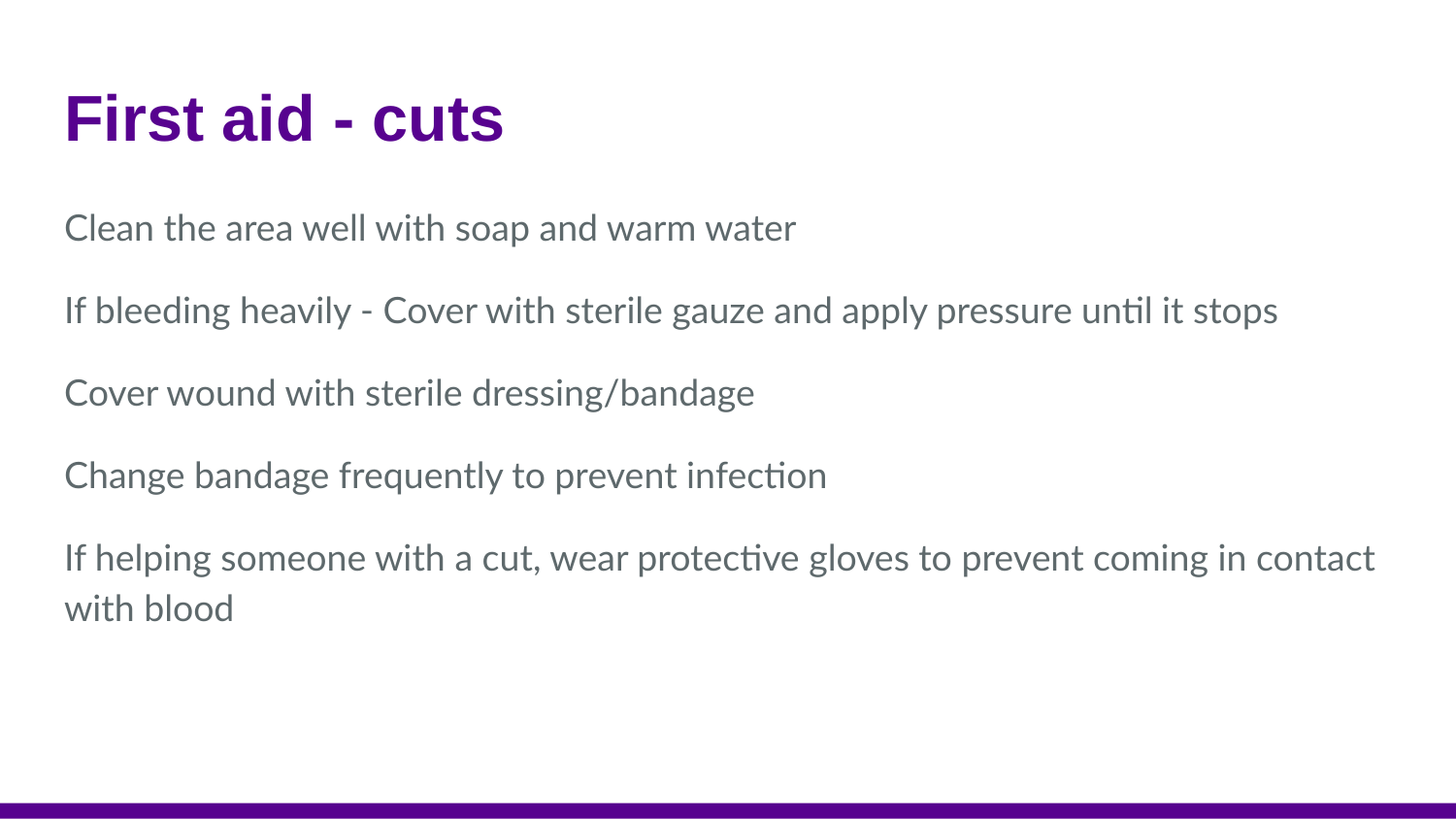

# First aid - cuts
Clean the area well with soap and warm water
If bleeding heavily - Cover with sterile gauze and apply pressure until it stops
Cover wound with sterile dressing/bandage
Change bandage frequently to prevent infection
If helping someone with a cut, wear protective gloves to prevent coming in contact with blood